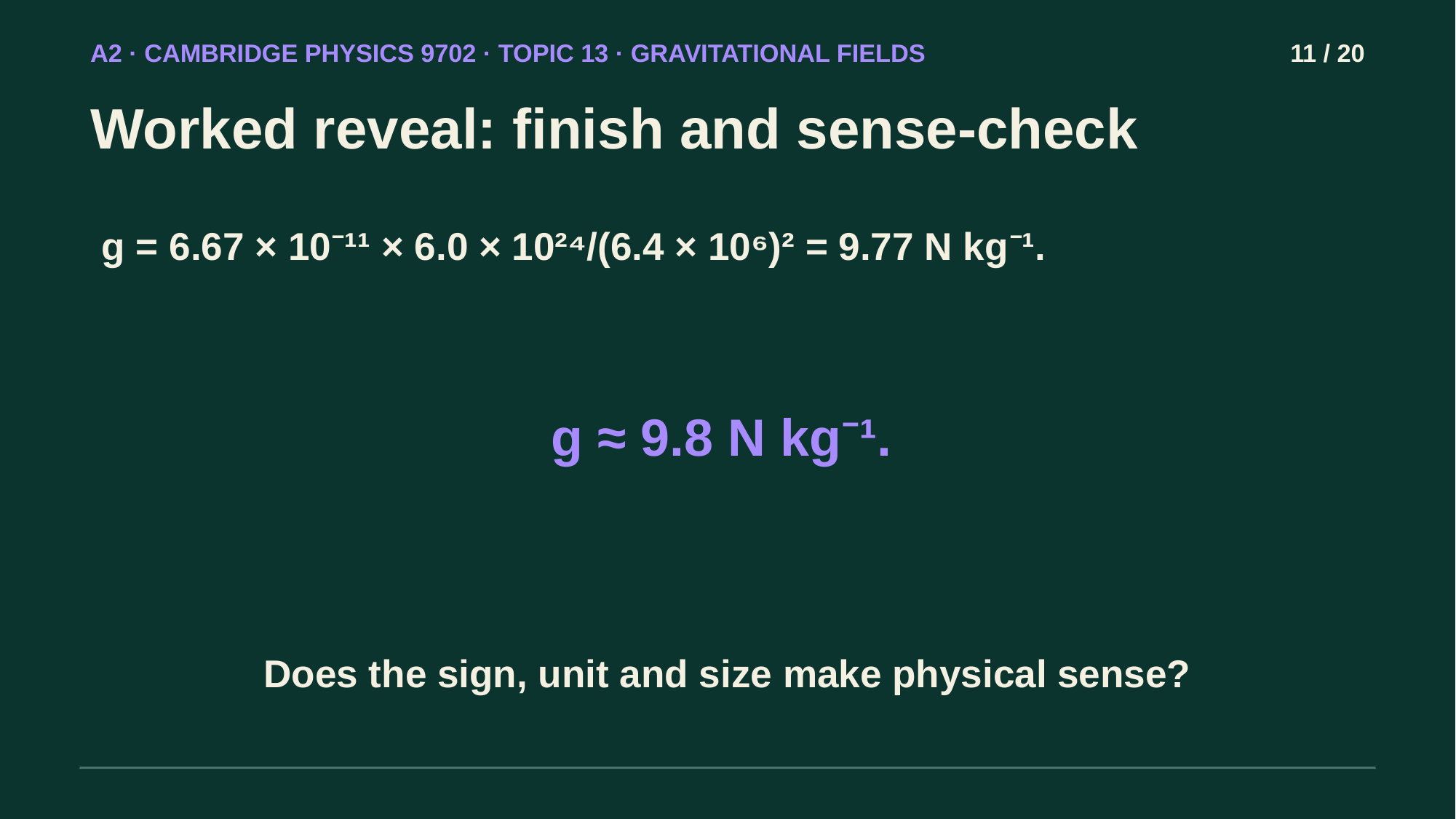

A2 · CAMBRIDGE PHYSICS 9702 · TOPIC 13 · GRAVITATIONAL FIELDS
11 / 20
Worked reveal: finish and sense-check
g = 6.67 × 10⁻¹¹ × 6.0 × 10²⁴/(6.4 × 10⁶)² = 9.77 N kg⁻¹.
g ≈ 9.8 N kg⁻¹.
Does the sign, unit and size make physical sense?